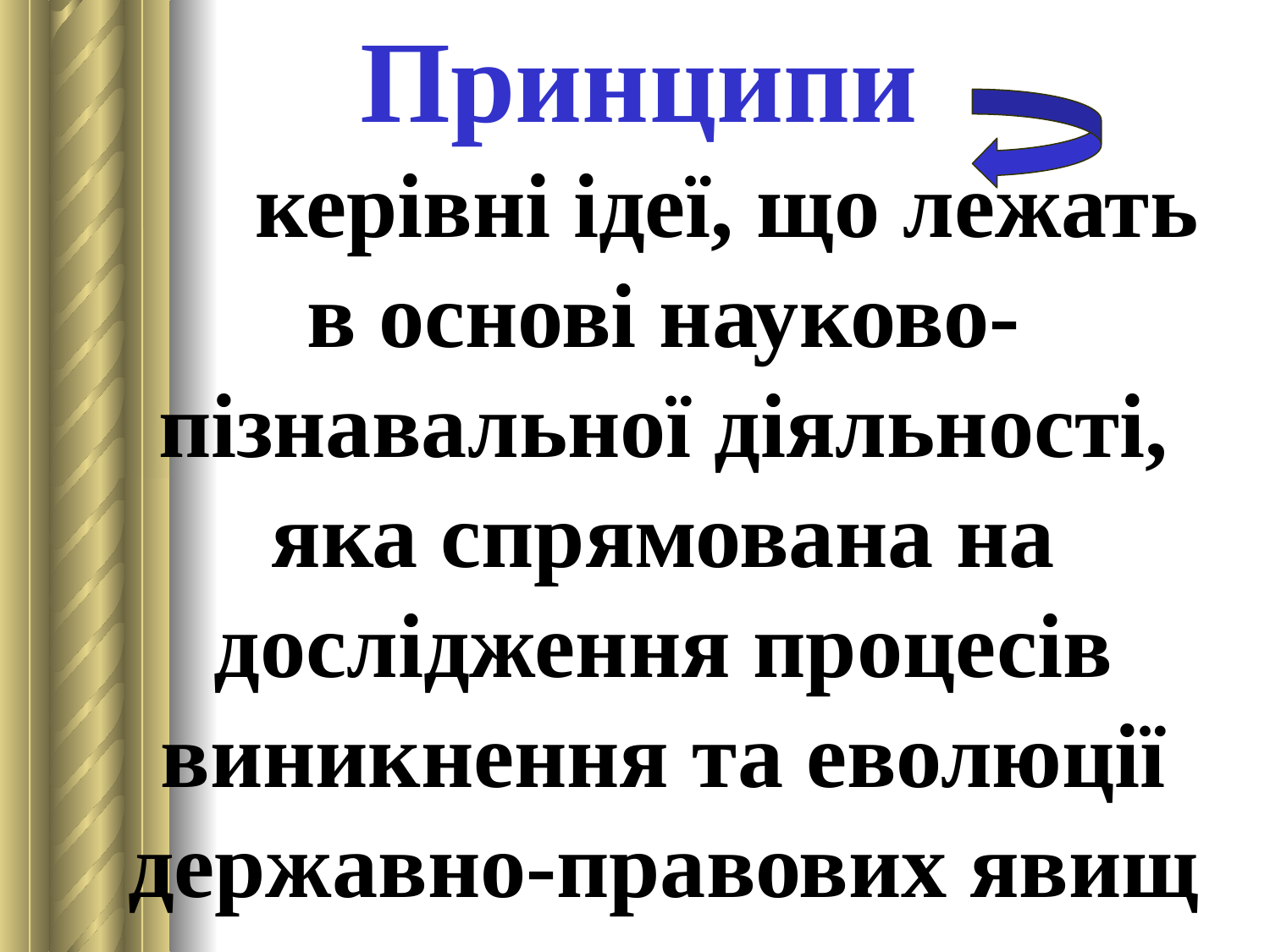

Принципи
	керівні ідеї, що лежать в основі науково-пізнавальної діяльності, яка спрямована на дослідження процесів виникнення та еволюції державно-правових явищ